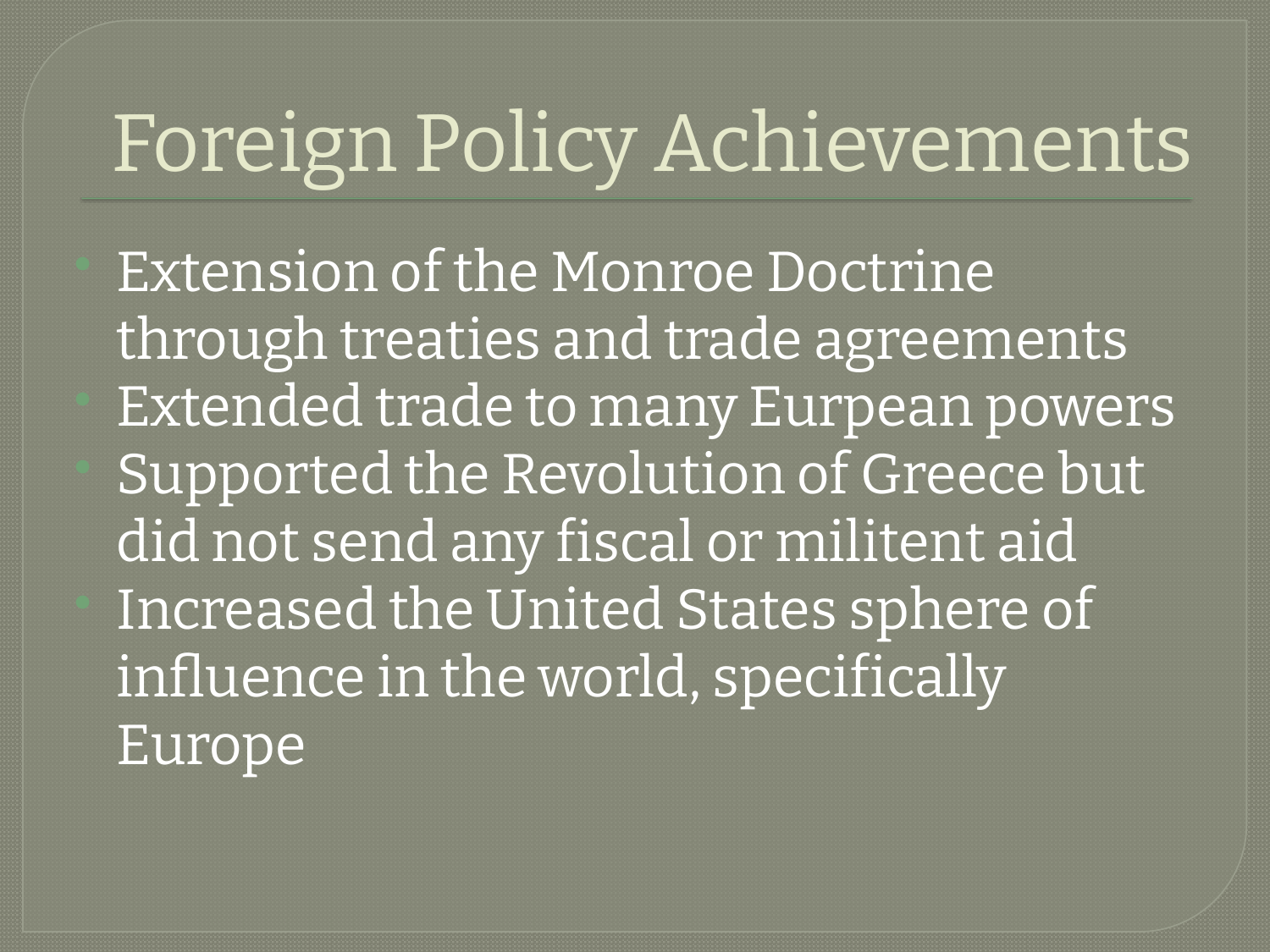

# Foreign Policy Achievements
Extension of the Monroe Doctrine through treaties and trade agreements
Extended trade to many Eurpean powers
Supported the Revolution of Greece but did not send any fiscal or militent aid
Increased the United States sphere of influence in the world, specifically Europe